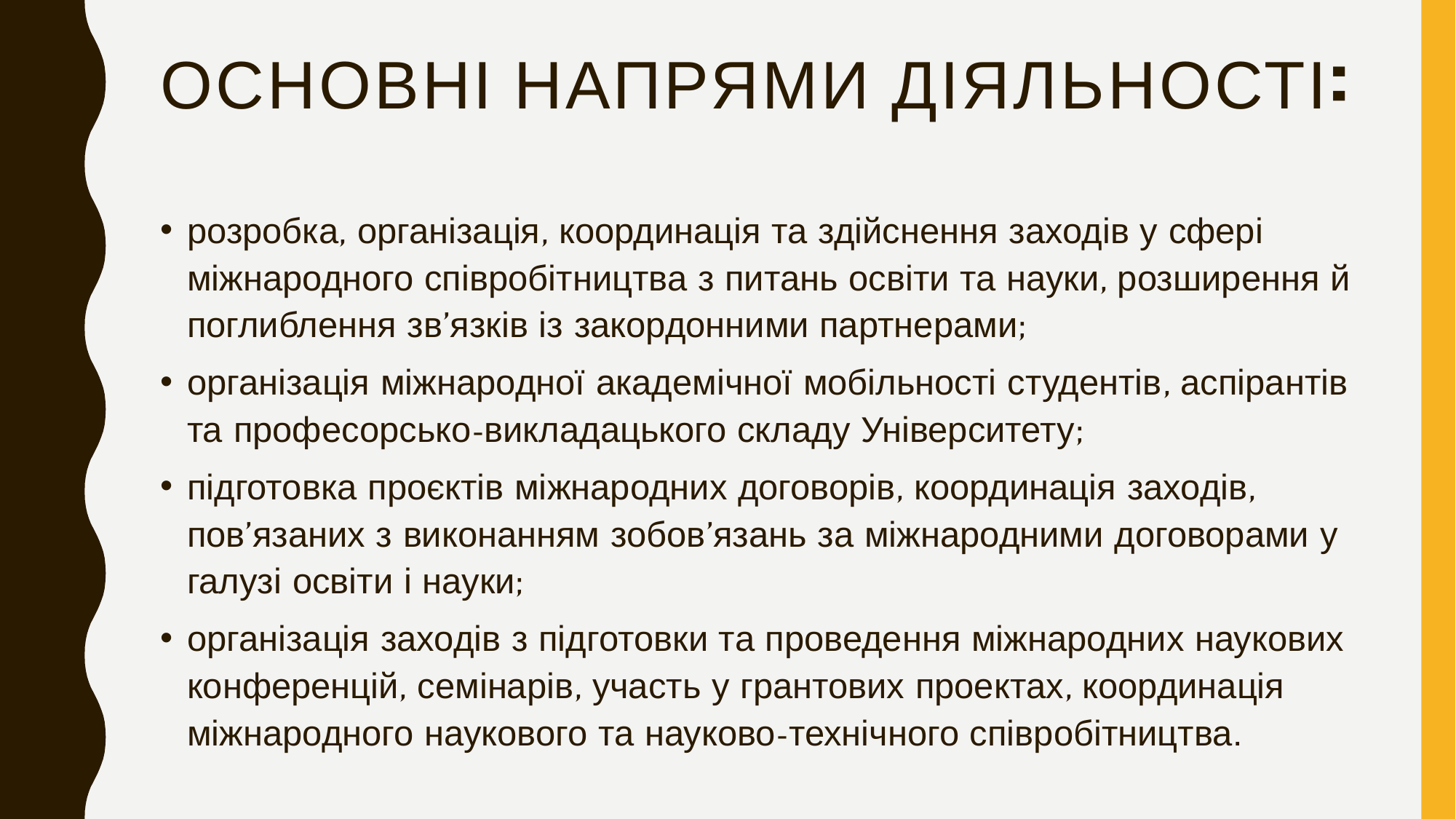

# Основні напрями діяльності:
розробка, організація, координація та здійснення заходів у сфері міжнародного співробітництва з питань освіти та науки, розширення й поглиблення зв’язків із закордонними партнерами;
організація міжнародної академічної мобільності студентів, аспірантів та професорсько-викладацького складу Університету;
підготовка проєктів міжнародних договорів, координація заходів, пов’язаних з виконанням зобов’язань за міжнародними договорами у галузі освіти і науки;
організація заходів з підготовки та проведення міжнародних наукових конференцій, семінарів, участь у грантових проектах, координація міжнародного наукового та науково-технічного співробітництва.